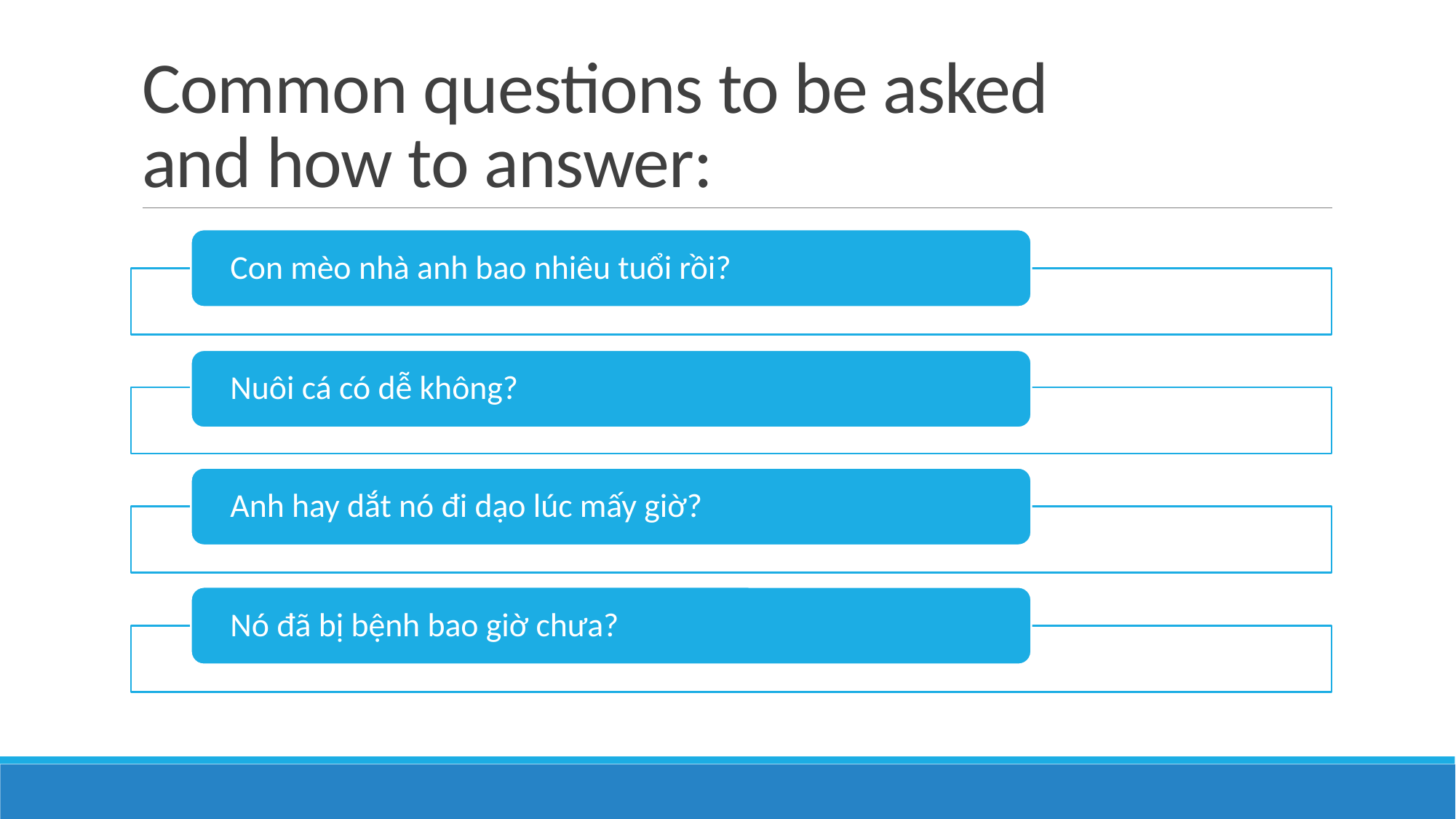

# Common questions to be asked and how to answer:
Con mèo nhà anh bao nhiêu tuổi rồi?
Nuôi cá có dễ không?
Anh hay dắt nó đi dạo lúc mấy giờ?
Nó đã bị bệnh bao giờ chưa?